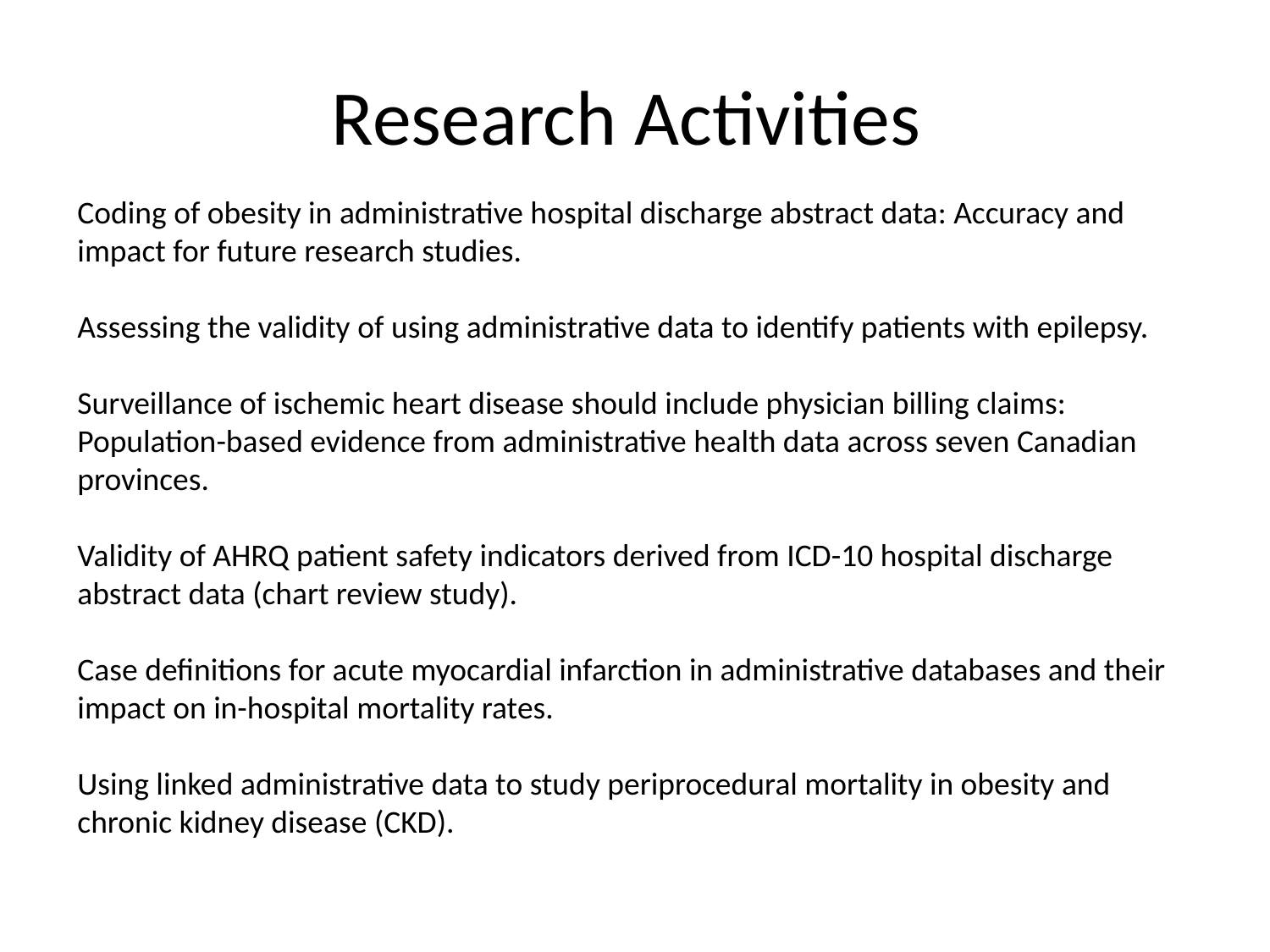

# Research Activities
Coding of obesity in administrative hospital discharge abstract data: Accuracy and impact for future research studies.

Assessing the validity of using administrative data to identify patients with epilepsy.

Surveillance of ischemic heart disease should include physician billing claims:  Population-based evidence from administrative health data across seven Canadian provinces.

Validity of AHRQ patient safety indicators derived from ICD-10 hospital discharge abstract data (chart review study).

Case definitions for acute myocardial infarction in administrative databases and their impact on in-hospital mortality rates.

Using linked administrative data to study periprocedural mortality in obesity and chronic kidney disease (CKD).